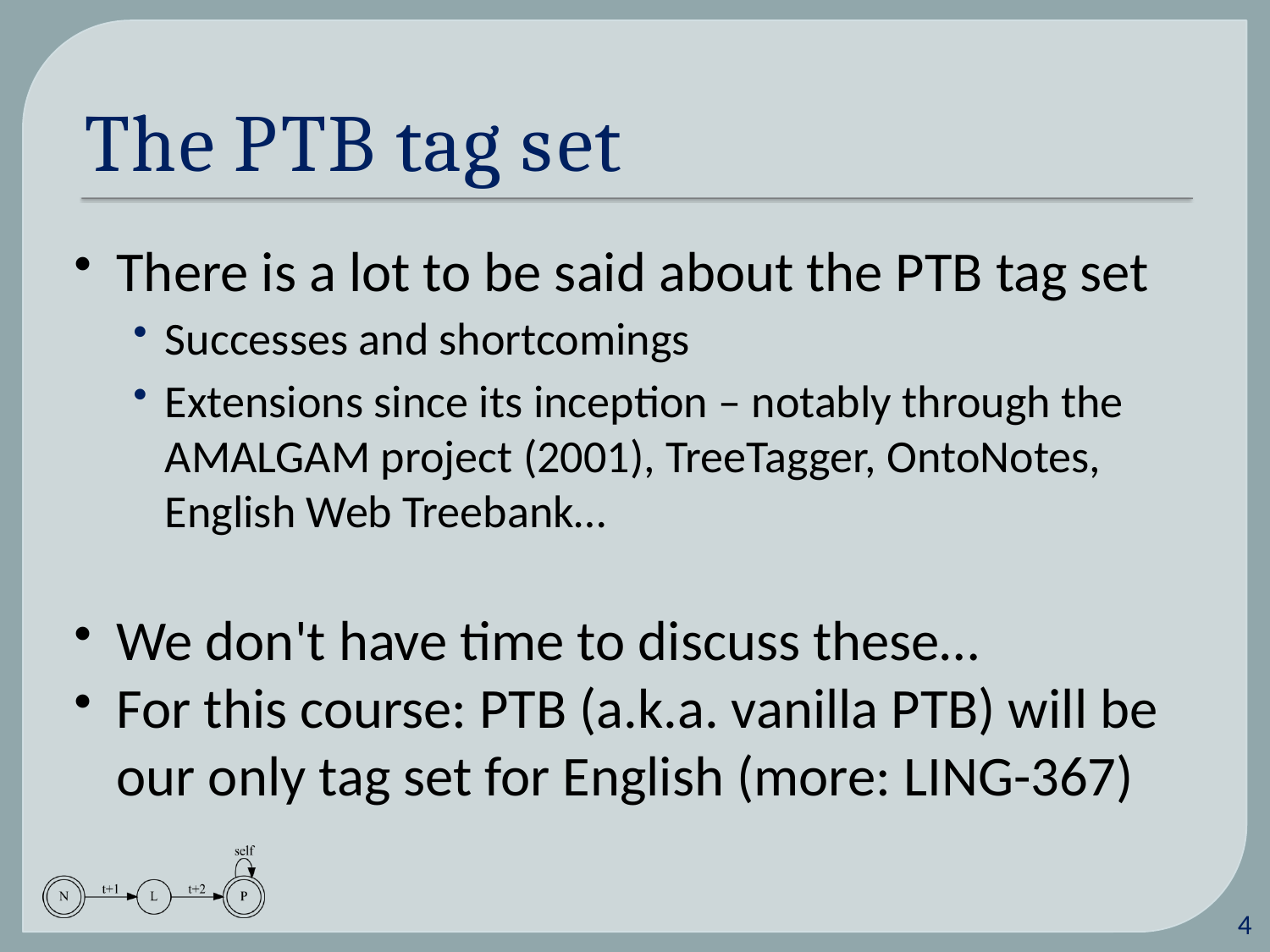

# The PTB tag set
There is a lot to be said about the PTB tag set
Successes and shortcomings
Extensions since its inception – notably through the AMALGAM project (2001), TreeTagger, OntoNotes, English Web Treebank…

We don't have time to discuss these…
For this course: PTB (a.k.a. vanilla PTB) will be our only tag set for English (more: LING-367)
4